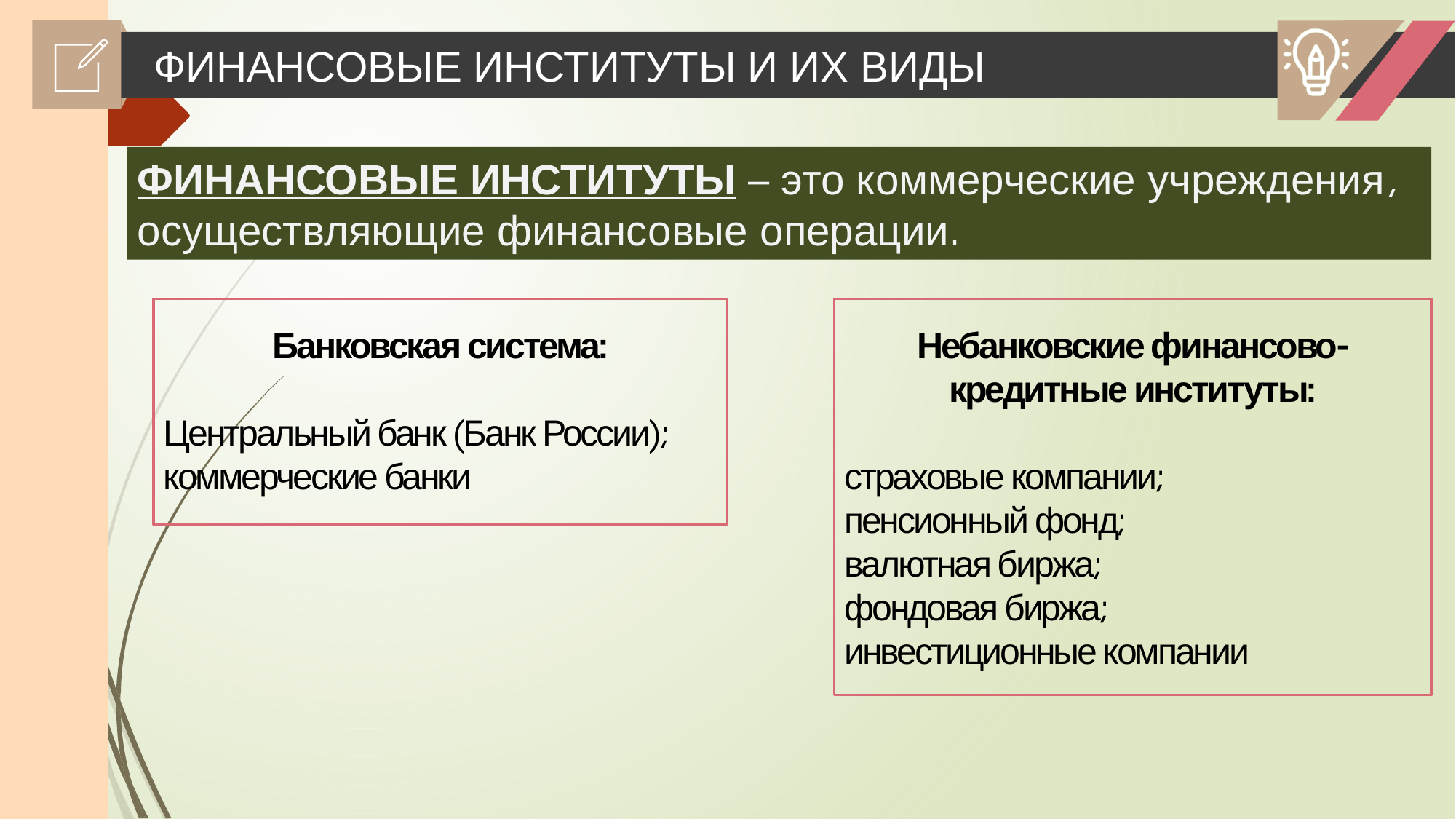

ФИНАНСОВЫЕ ИНСТИТУТЫ И ИХ ВИДЫ

ФИНАНСОВЫЕ ИНСТИТУТЫ – это коммерческие учреждения, осуществляющие финансовые операции.
Банковская система:

 Центральный банк (Банк России);
 коммерческие банки
Небанковские финансово-кредитные институты:

 страховые компании;
 пенсионный фонд;
 валютная биржа;
 фондовая биржа;
 инвестиционные компании